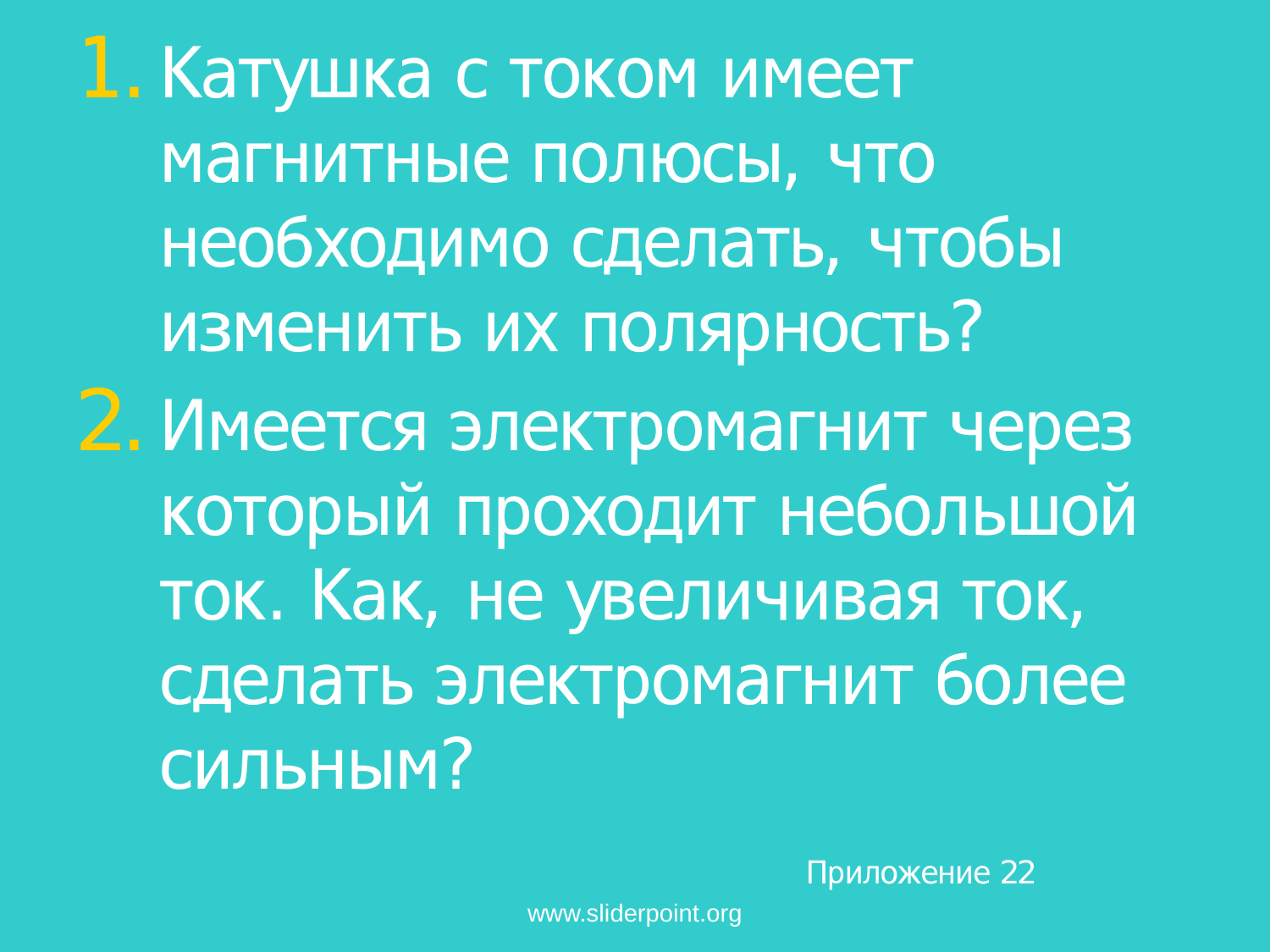

Катушка с током имеет магнитные полюсы, что необходимо сделать, чтобы изменить их полярность?
Имеется электромагнит через который проходит небольшой ток. Как, не увеличивая ток, сделать электромагнит более сильным?
Приложение 22

www.sliderpoint.org